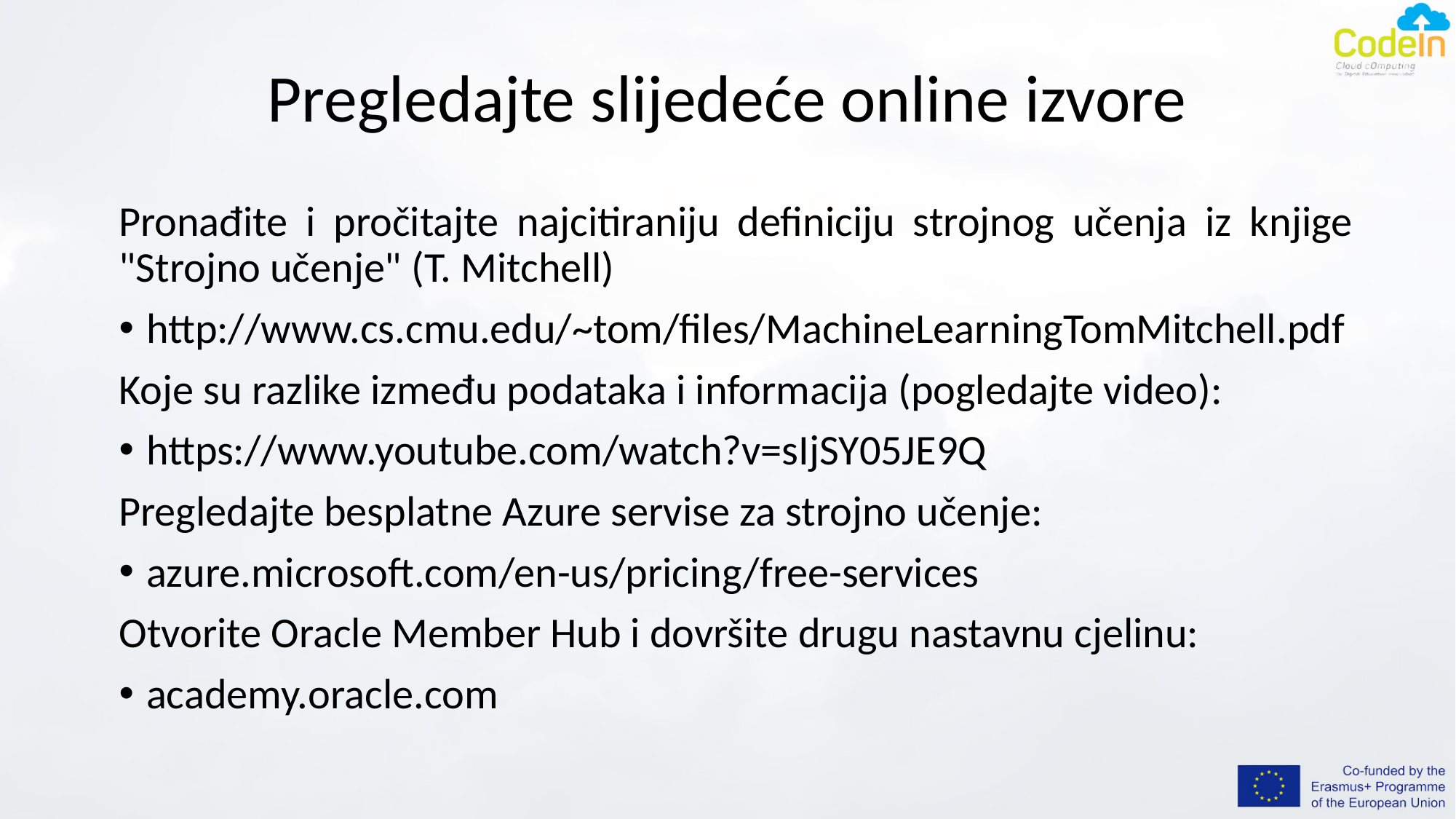

# Pregledajte slijedeće online izvore
Pronađite i pročitajte najcitiraniju definiciju strojnog učenja iz knjige "Strojno učenje" (T. Mitchell)
http://www.cs.cmu.edu/~tom/files/MachineLearningTomMitchell.pdf
Koje su razlike između podataka i informacija (pogledajte video):
https://www.youtube.com/watch?v=sIjSY05JE9Q
Pregledajte besplatne Azure servise za strojno učenje:
azure.microsoft.com/en-us/pricing/free-services
Otvorite Oracle Member Hub i dovršite drugu nastavnu cjelinu:
academy.oracle.com